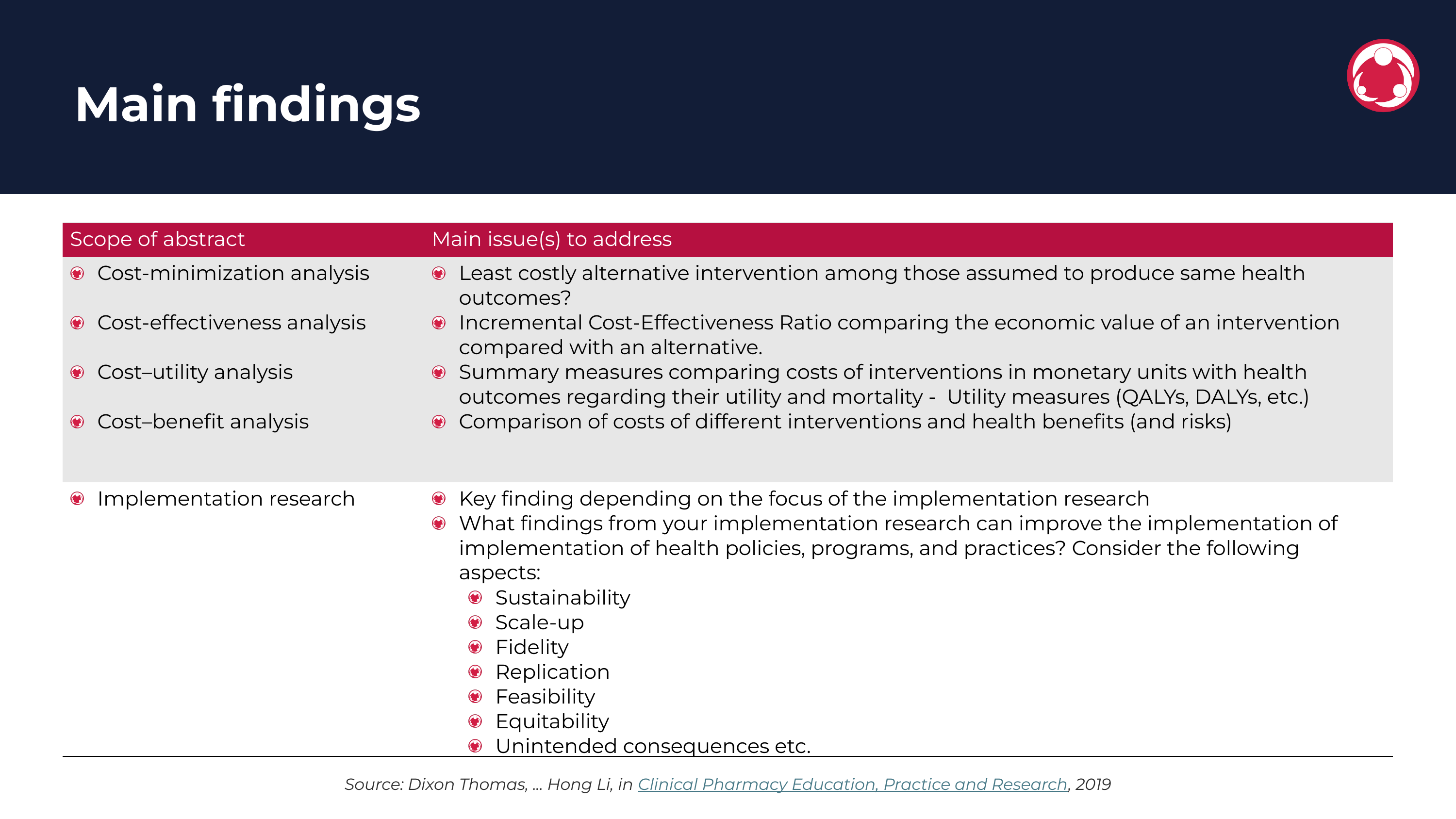

Main findings
| Scope of abstract | Main issue(s) to address |
| --- | --- |
| Cost-minimization analysis Cost-effectiveness analysis Cost–utility analysis Cost–benefit analysis | Least costly alternative intervention among those assumed to produce same health outcomes? Incremental Cost-Effectiveness Ratio comparing the economic value of an intervention compared with an alternative. Summary measures comparing costs of interventions in monetary units with health outcomes regarding their utility and mortality - Utility measures (QALYs, DALYs, etc.) Comparison of costs of different interventions and health benefits (and risks) |
| Implementation research | Key finding depending on the focus of the implementation research What findings from your implementation research can improve the implementation of implementation of health policies, programs, and practices? Consider the following aspects: Sustainability Scale-up Fidelity Replication Feasibility Equitability Unintended consequences etc. |
Source: Dixon Thomas, ... Hong Li, in Clinical Pharmacy Education, Practice and Research, 2019